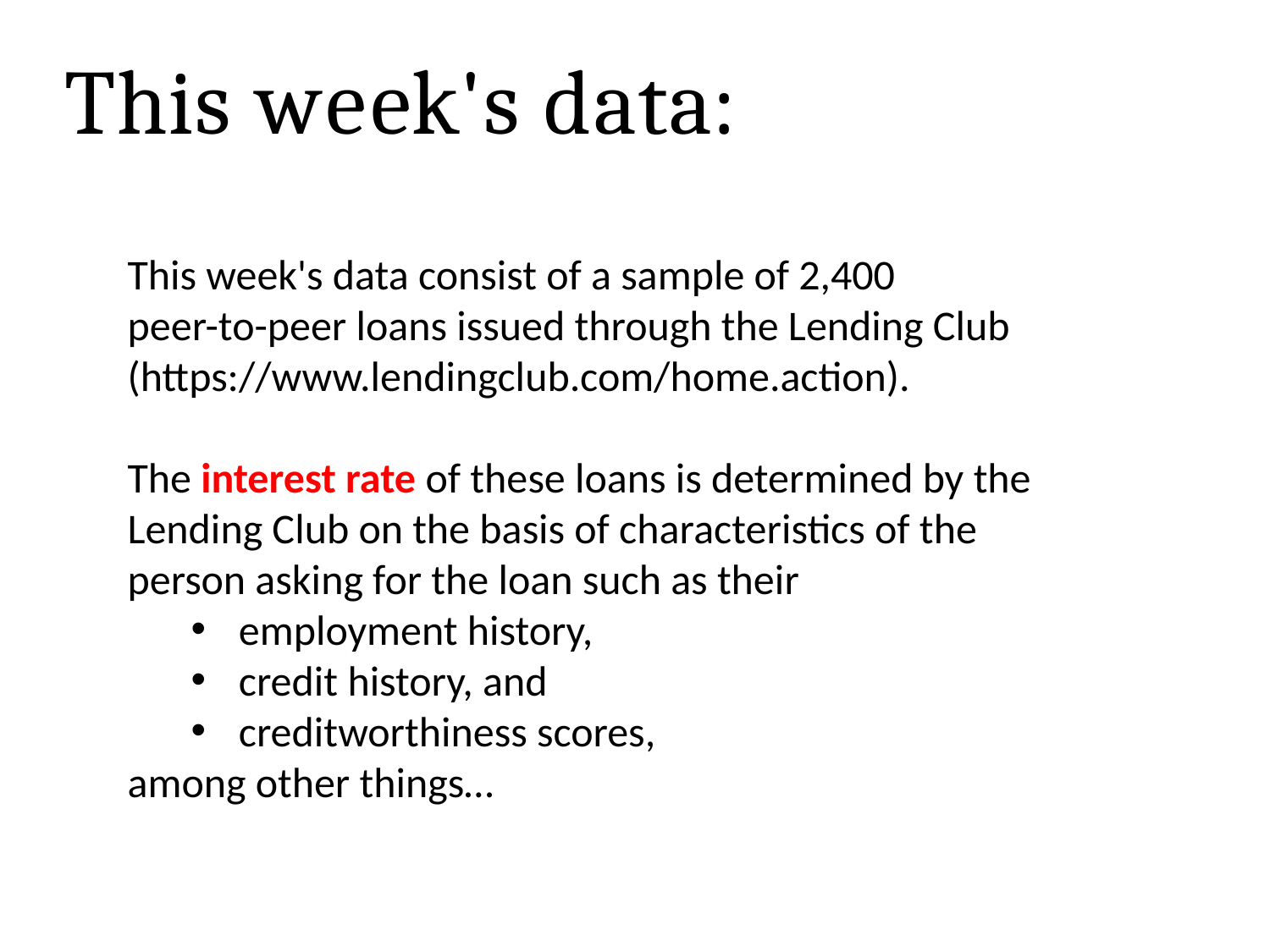

This week's data:
This week's data consist of a sample of 2,400      peer-to-peer loans issued through the Lending Club
(https://www.lendingclub.com/home.action).

The interest rate of these loans is determined by the Lending Club on the basis of characteristics of the person asking for the loan such as their
employment history,
credit history, and
creditworthiness scores,
among other things…